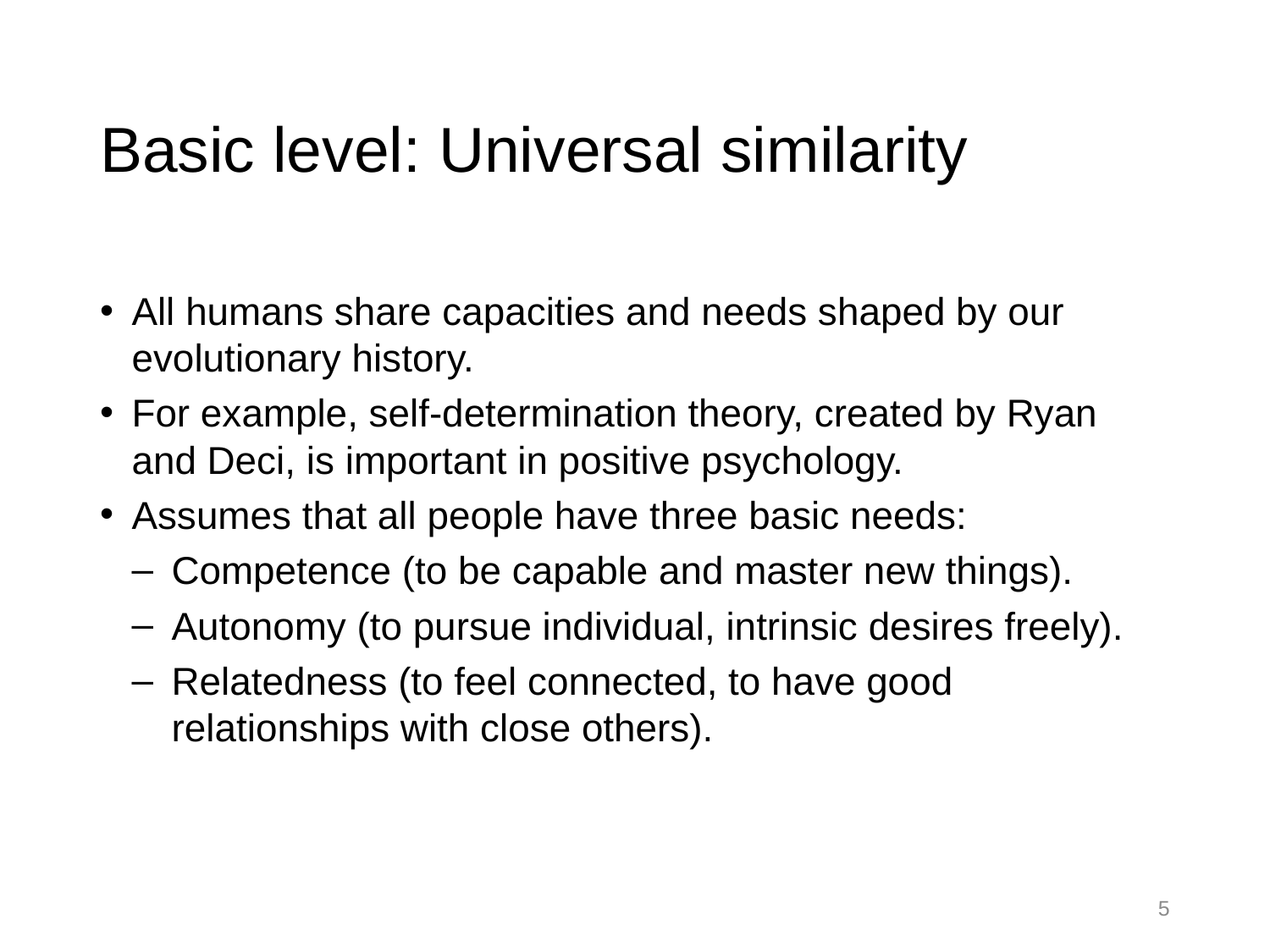

# Basic level: Universal similarity
All humans share capacities and needs shaped by our evolutionary history.
For example, self-determination theory, created by Ryan and Deci, is important in positive psychology.
Assumes that all people have three basic needs:
Competence (to be capable and master new things).
Autonomy (to pursue individual, intrinsic desires freely).
Relatedness (to feel connected, to have good relationships with close others).
5